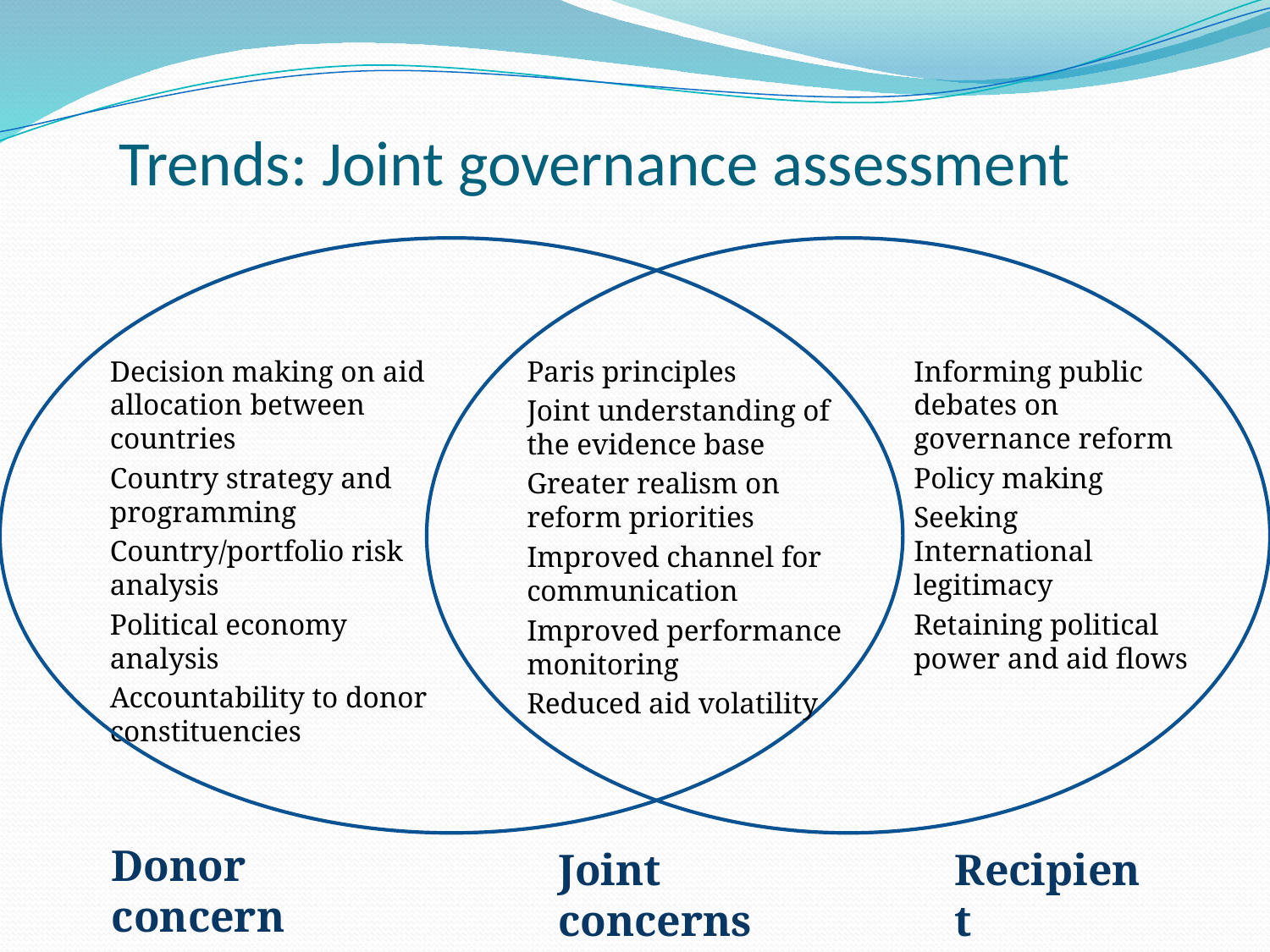

# Trends: Joint governance assessment

	Decision making on aid allocation between countries
	Country strategy and programming
	Country/portfolio risk analysis
	Political economy analysis
	Accountability to donor constituencies
	Paris principles
	Joint understanding of the evidence base
	Greater realism on reform priorities
	Improved channel for communication
	Improved performance monitoring
	Reduced aid volatility
	Informing public debates on  governance reform
	Policy making
	Seeking International legitimacy
	Retaining political power and aid flows
Donor concerns
Joint concerns
Recipient concerns